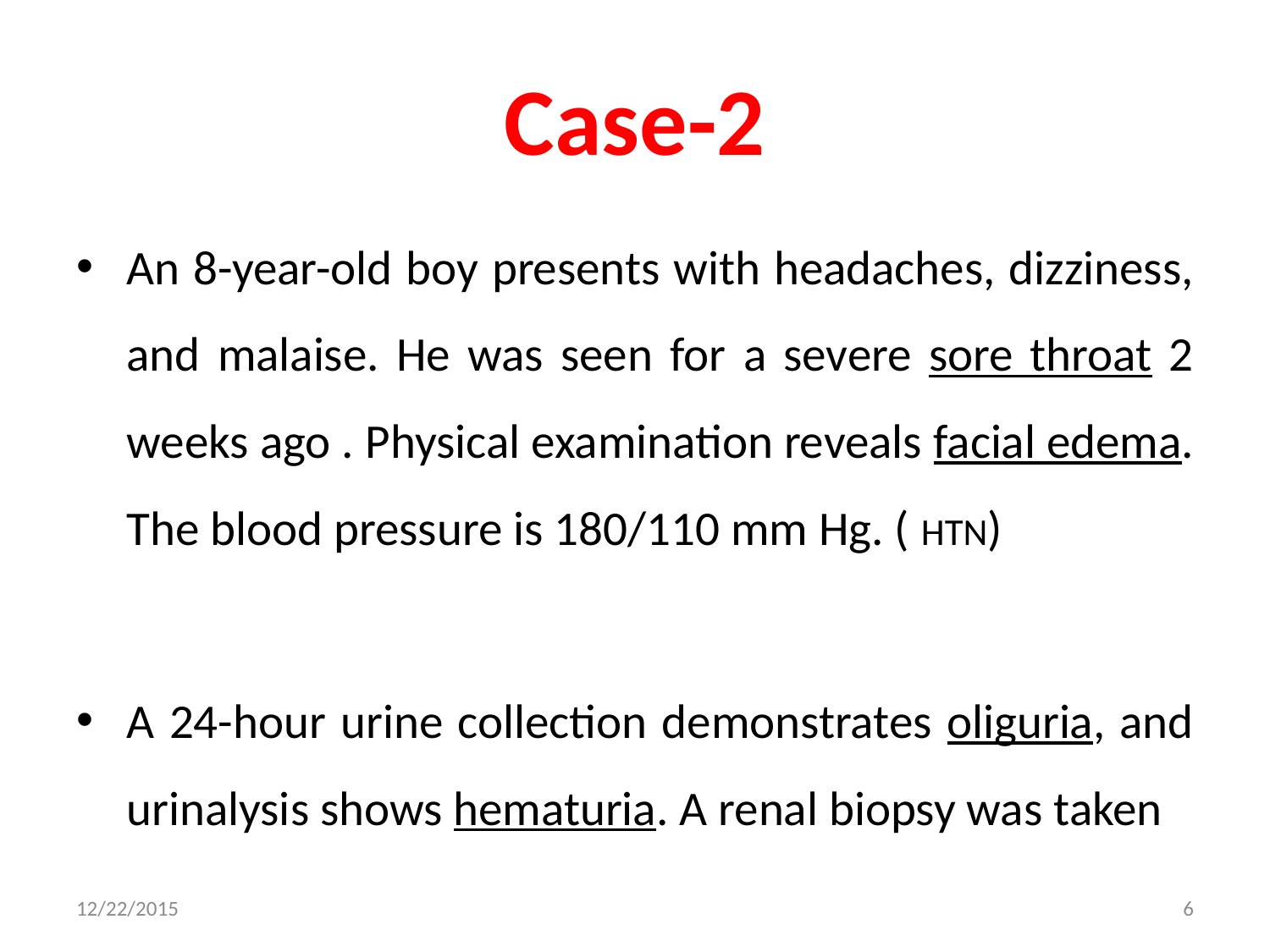

# Case-2
An 8-year-old boy presents with headaches, dizziness, and malaise. He was seen for a severe sore throat 2 weeks ago . Physical examination reveals facial edema. The blood pressure is 180/110 mm Hg. ( HTN)

A 24-hour urine collection demonstrates oliguria, and urinalysis shows hematuria. A renal biopsy was taken
12/22/2015
6